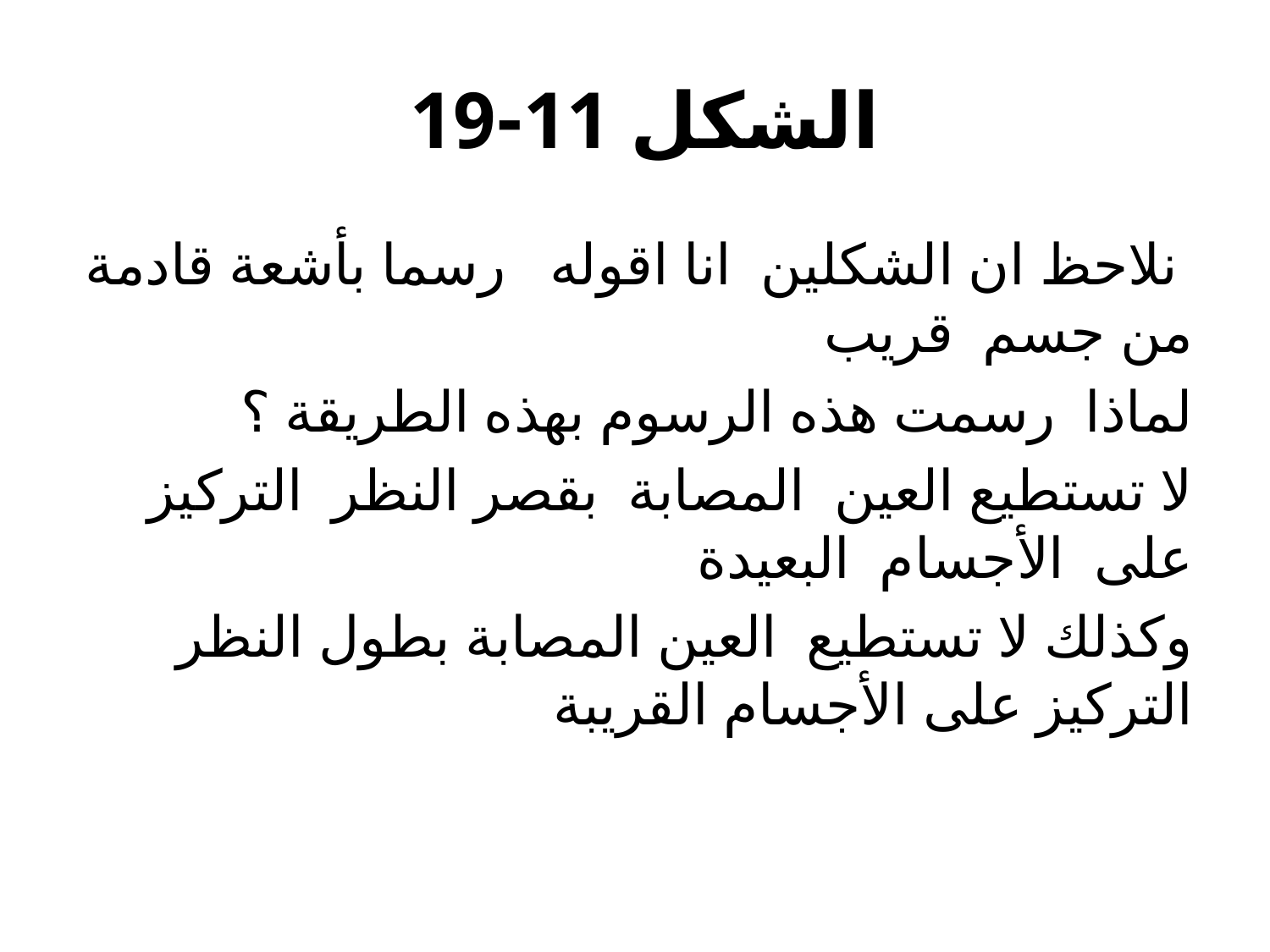

# الشكل 11-19
 نلاحظ ان الشكلين  انا اقوله   رسما بأشعة قادمة من جسم  قريب
لماذا  رسمت هذه الرسوم بهذه الطريقة ؟
لا تستطيع العين  المصابة  بقصر النظر  التركيز على  الأجسام  البعيدة
وكذلك لا تستطيع  العين المصابة بطول النظر  التركيز على الأجسام القريبة